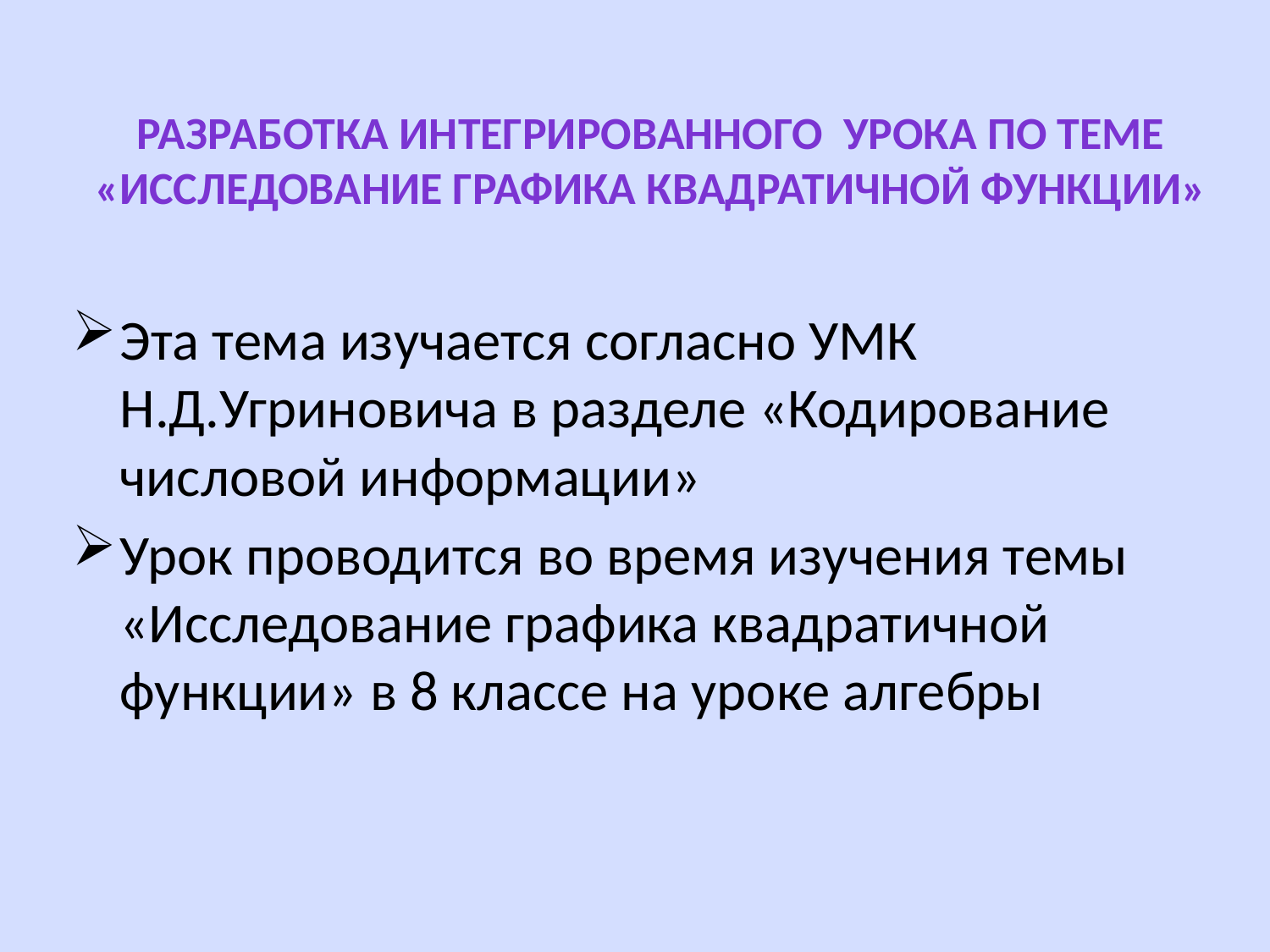

# разработка интегрированного  урока по теме «Исследование графика квадратичной функции»
Эта тема изучается согласно УМК Н.Д.Угриновича в разделе «Кодирование числовой информации»
Урок проводится во время изучения темы «Исследование графика квадратичной функции» в 8 классе на уроке алгебры